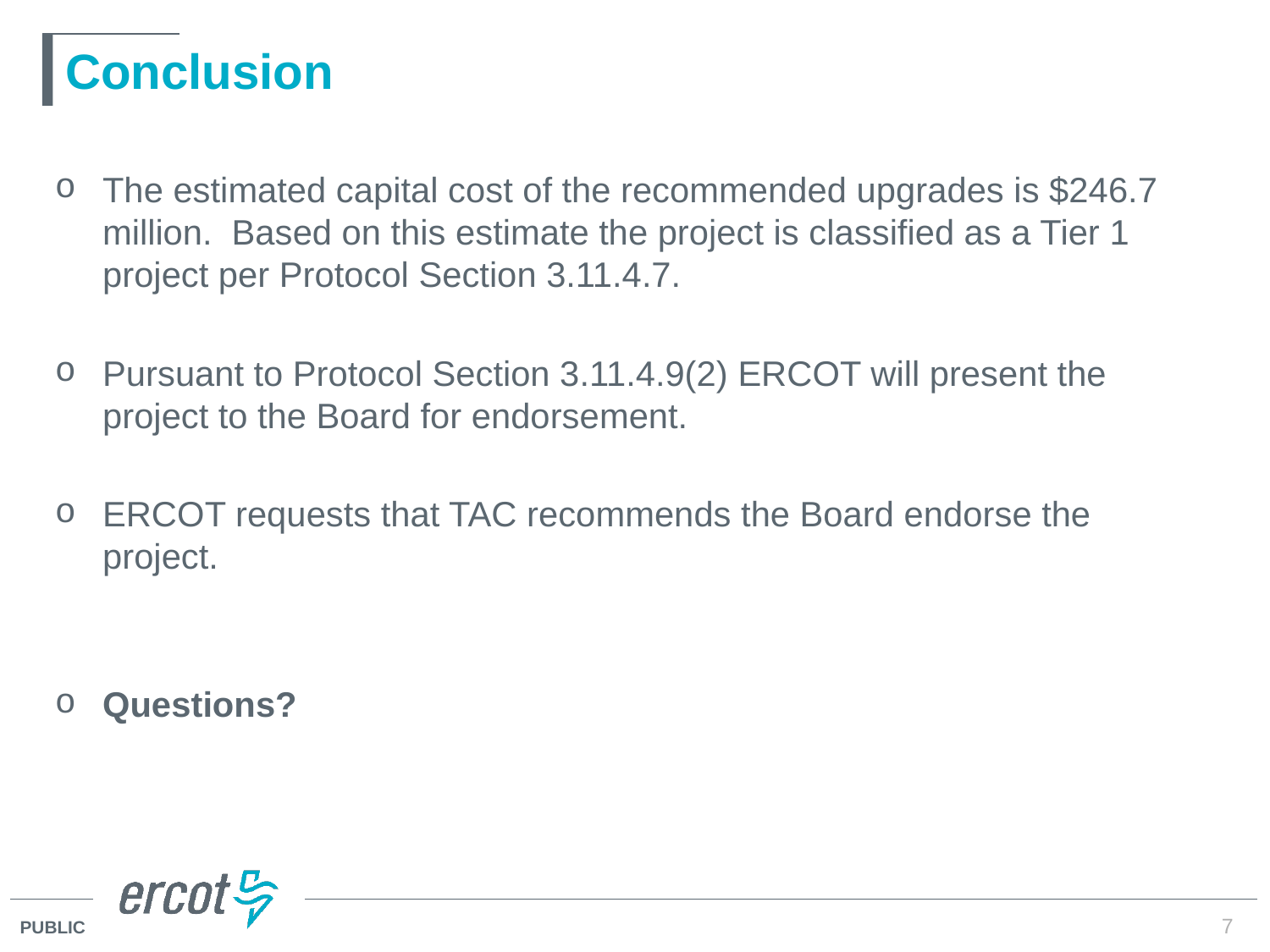

# Conclusion

The estimated capital cost of the recommended upgrades is $246.7 million.  Based on this estimate the project is classified as a Tier 1 project per Protocol Section 3.11.4.7.

Pursuant to Protocol Section 3.11.4.9(2) ERCOT will present the project to the Board for endorsement.

ERCOT requests that TAC recommends the Board endorse the project.

Questions?

7